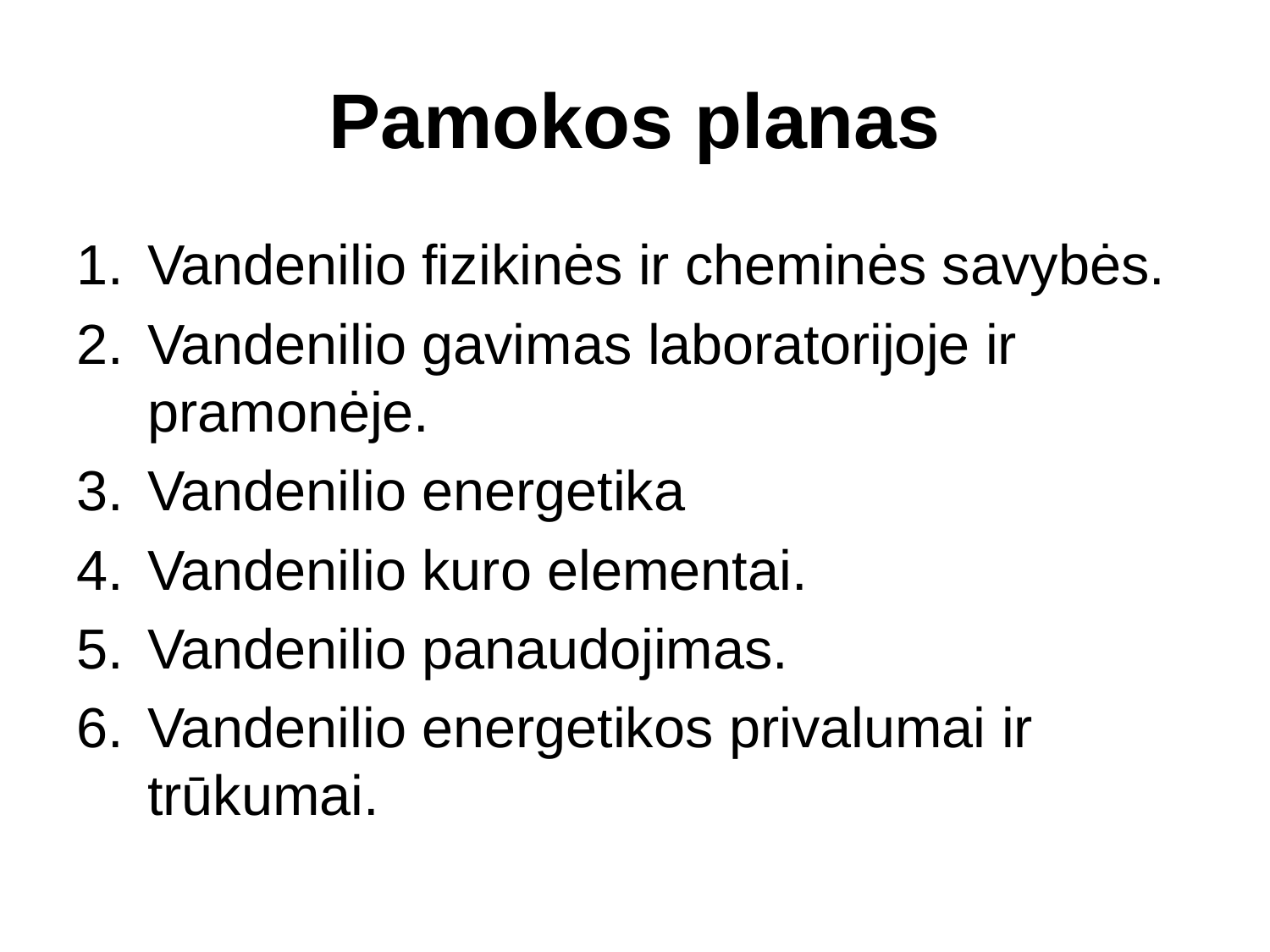

# Pamokos planas
Vandenilio fizikinės ir cheminės savybės.
Vandenilio gavimas laboratorijoje ir pramonėje.
Vandenilio energetika
Vandenilio kuro elementai.
Vandenilio panaudojimas.
Vandenilio energetikos privalumai ir trūkumai.